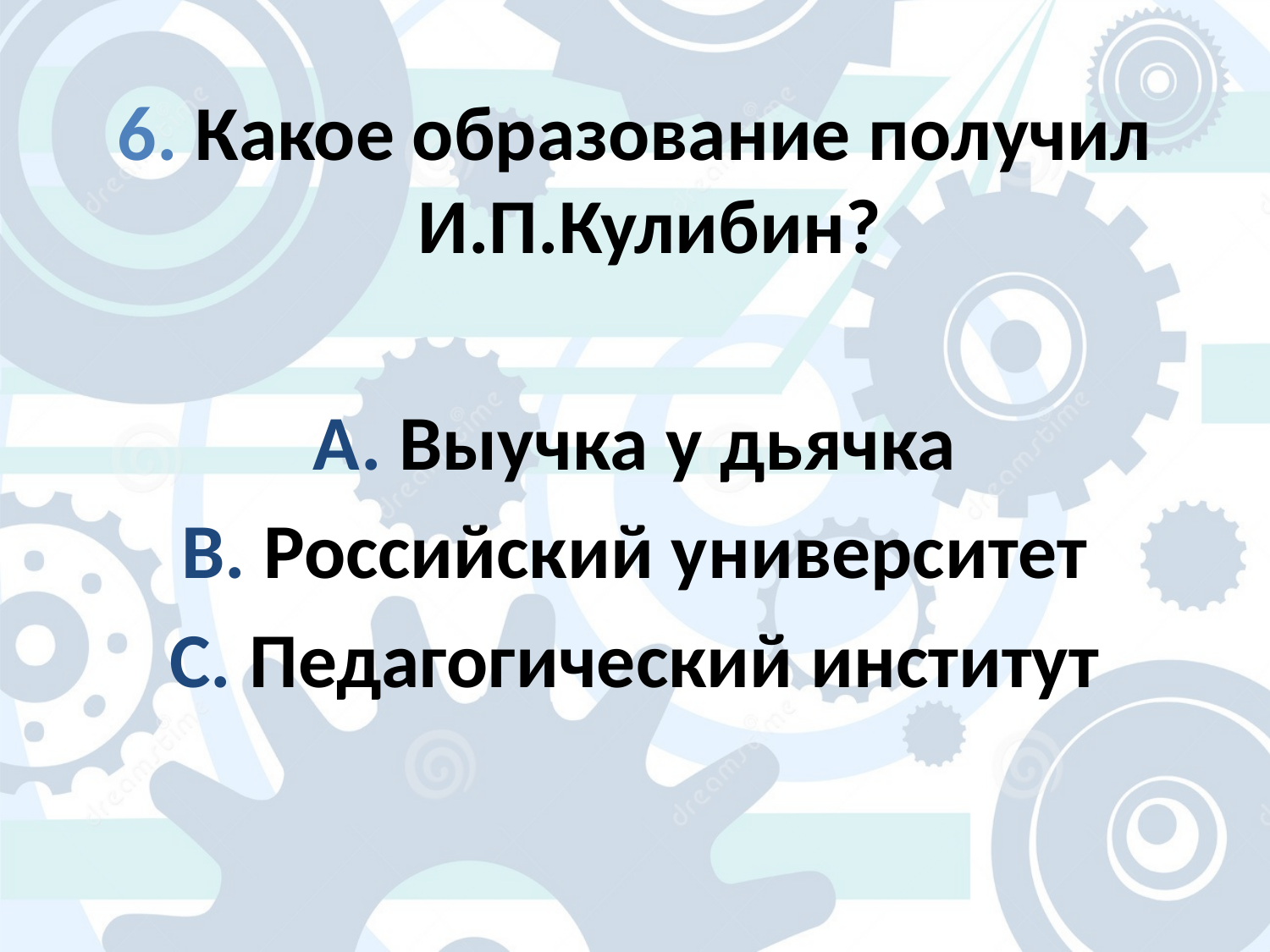

6. Какое образование получил И.П.Кулибин?

А. Выучка у дьячка
В. Российский университет
С. Педагогический институт